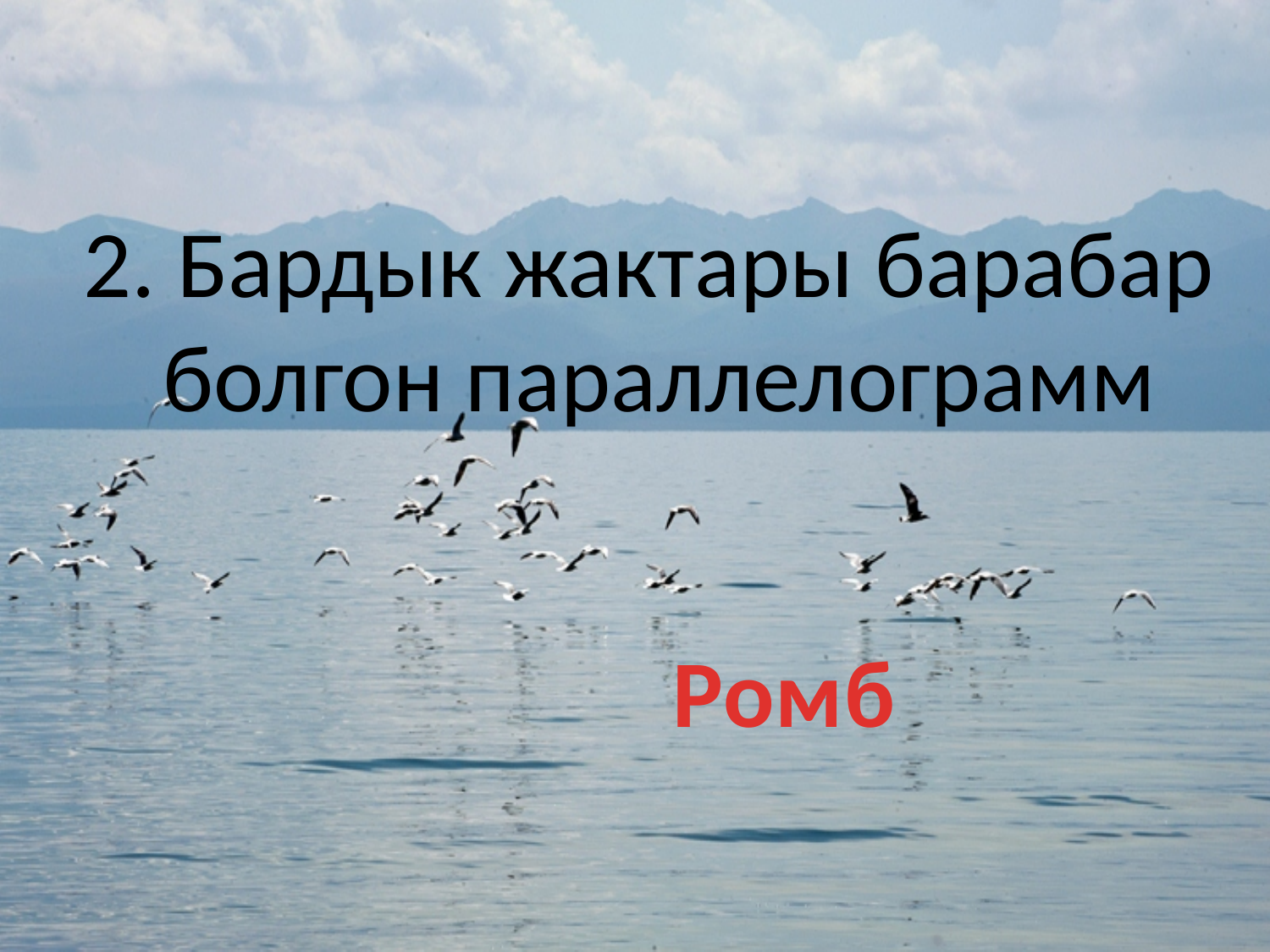

2. Бардык жактары барабар
 болгон параллелограмм
Ромб